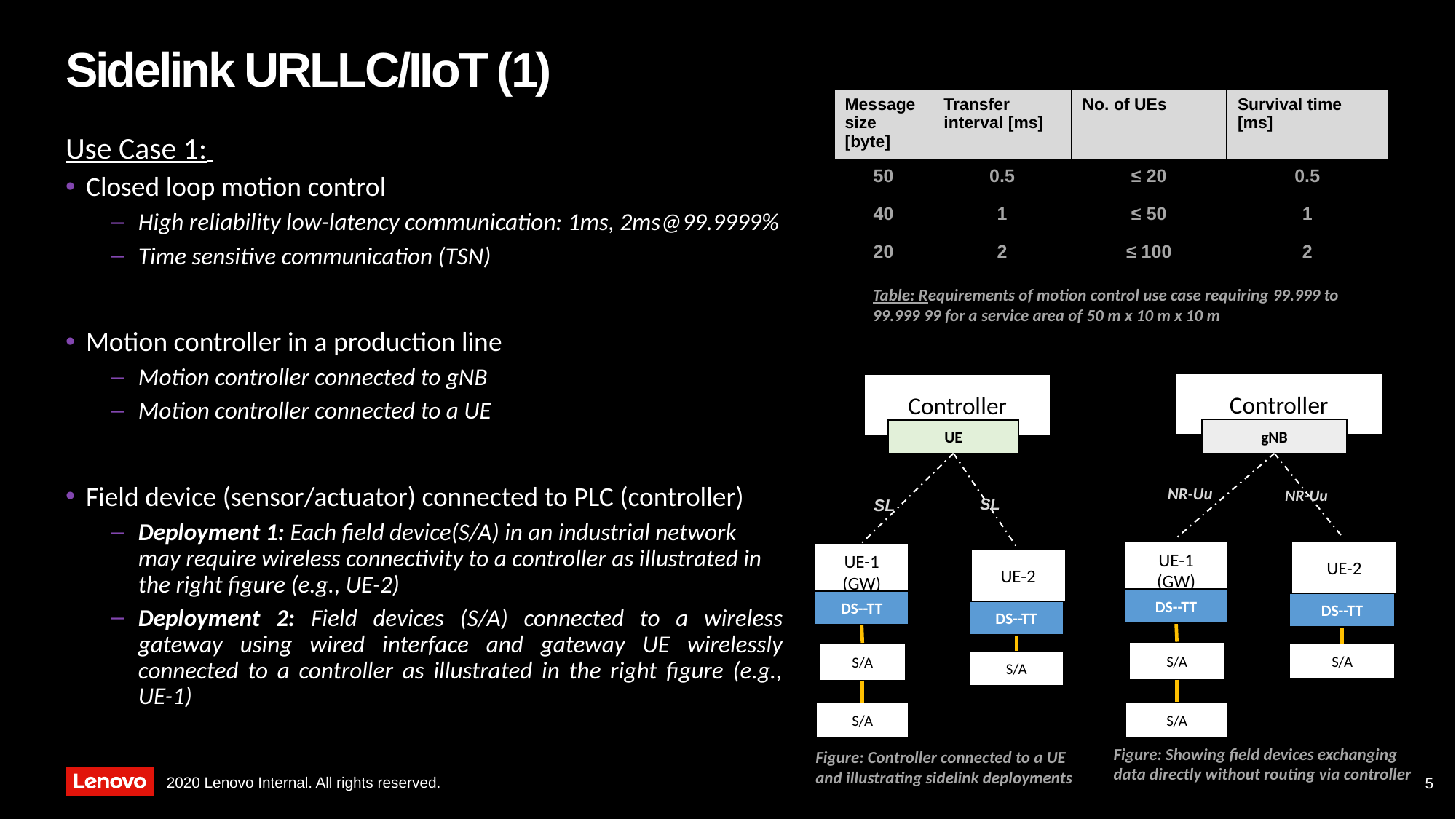

# Sidelink URLLC/IIoT (1)
| Message size [byte] | Transfer interval [ms] | No. of UEs | Survival time [ms] |
| --- | --- | --- | --- |
| 50 | 0.5 | ≤ 20 | 0.5 |
| 40 | 1 | ≤ 50 | 1 |
| 20 | 2 | ≤ 100 | 2 |
Use Case 1:
Closed loop motion control
High reliability low-latency communication: 1ms, 2ms@99.9999%
Time sensitive communication (TSN)

Motion controller in a production line
Motion controller connected to gNB
Motion controller connected to a UE

Field device (sensor/actuator) connected to PLC (controller)
Deployment 1: Each field device(S/A) in an industrial network may require wireless connectivity to a controller as illustrated in the right figure (e.g., UE-2)
Deployment 2: Field devices (S/A) connected to a wireless gateway using wired interface and gateway UE wirelessly connected to a controller as illustrated in the right figure (e.g., UE-1)

Table: Requirements of motion control use case requiring 99.999 to 99.999 99 for a service area of 50 m x 10 m x 10 m
Controller
gNB
NR-Uu
NR-Uu
UE-1
(GW)
UE-2
DS--TT
DS--TT
S/A
S/A
S/A
Controller
UE
SL
SL
UE-1
(GW)
UE-2
DS--TT
DS--TT
S/A
S/A
S/A
Figure: Controller connected to a UE
and illustrating sidelink deployments
Figure: Showing field devices exchanging data directly without routing via controller
5